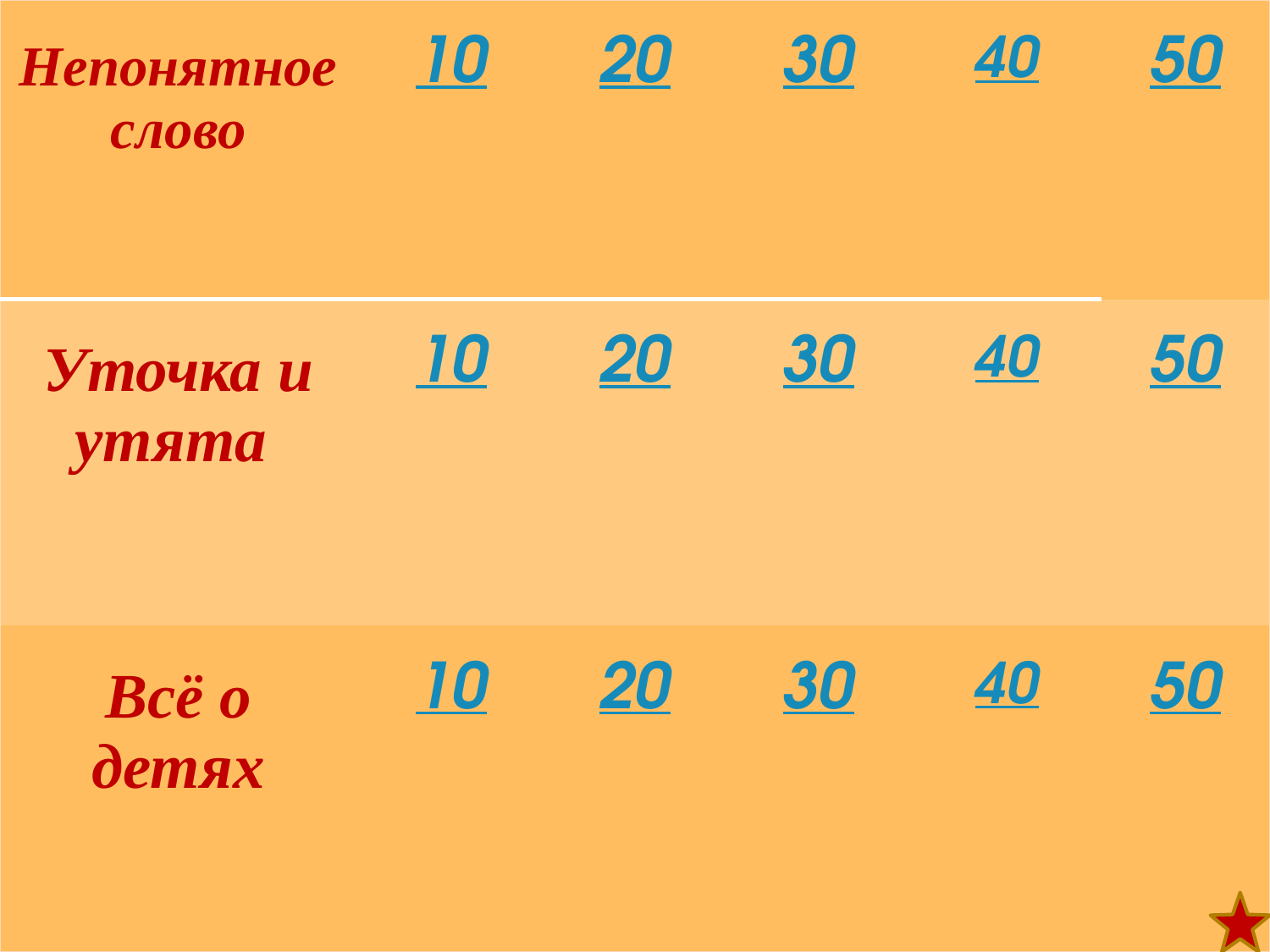

| Непонятное слово | 10 | 20 | 30 | 40 | 50 |
| --- | --- | --- | --- | --- | --- |
| Уточка и утята | 10 | 20 | 30 | 40 | 50 |
| Всё о детях | 10 | 20 | 30 | 40 | 50 |